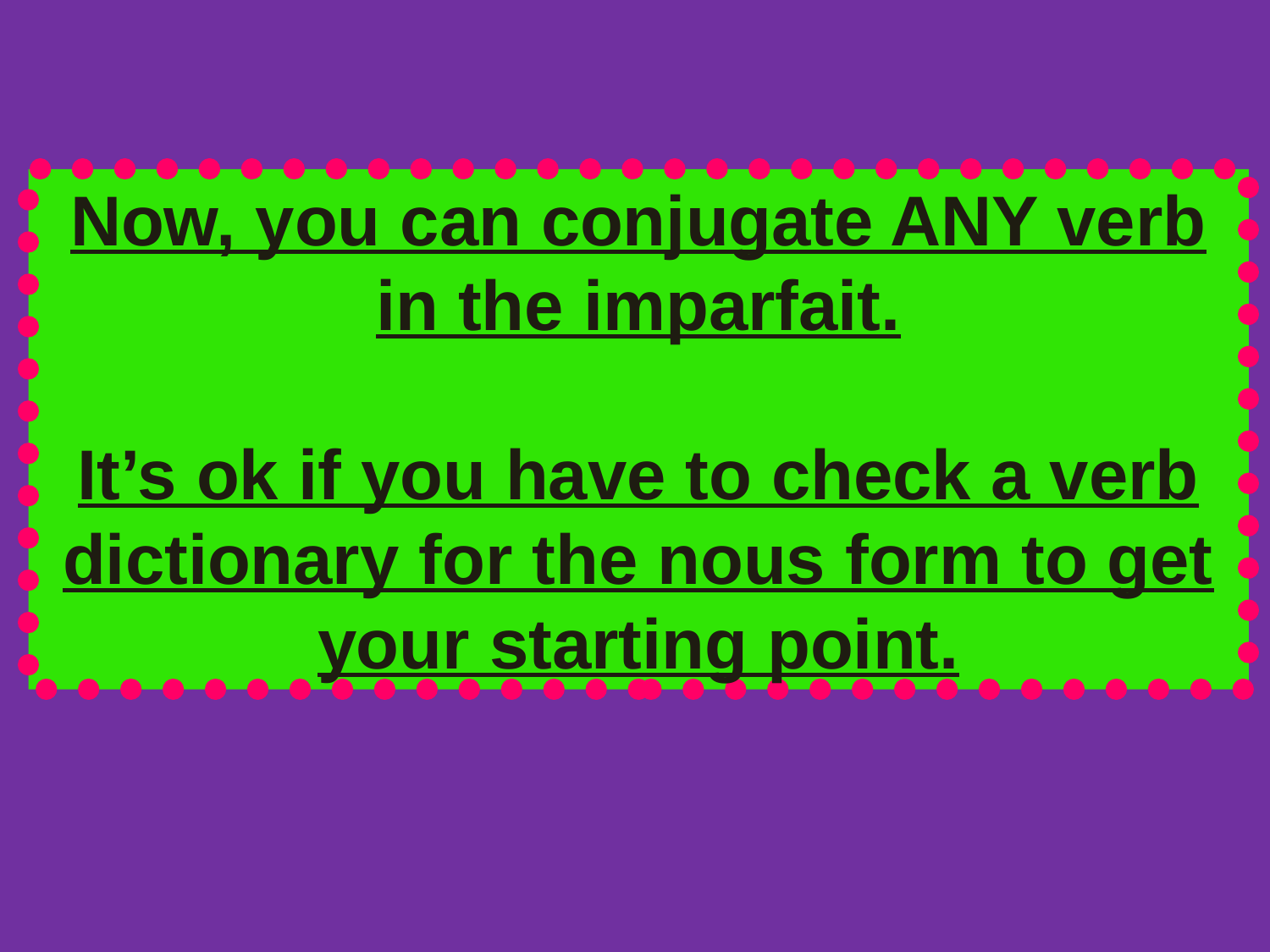

Now, you can conjugate ANY verb in the imparfait.

It’s ok if you have to check a verb dictionary for the nous form to get your starting point.